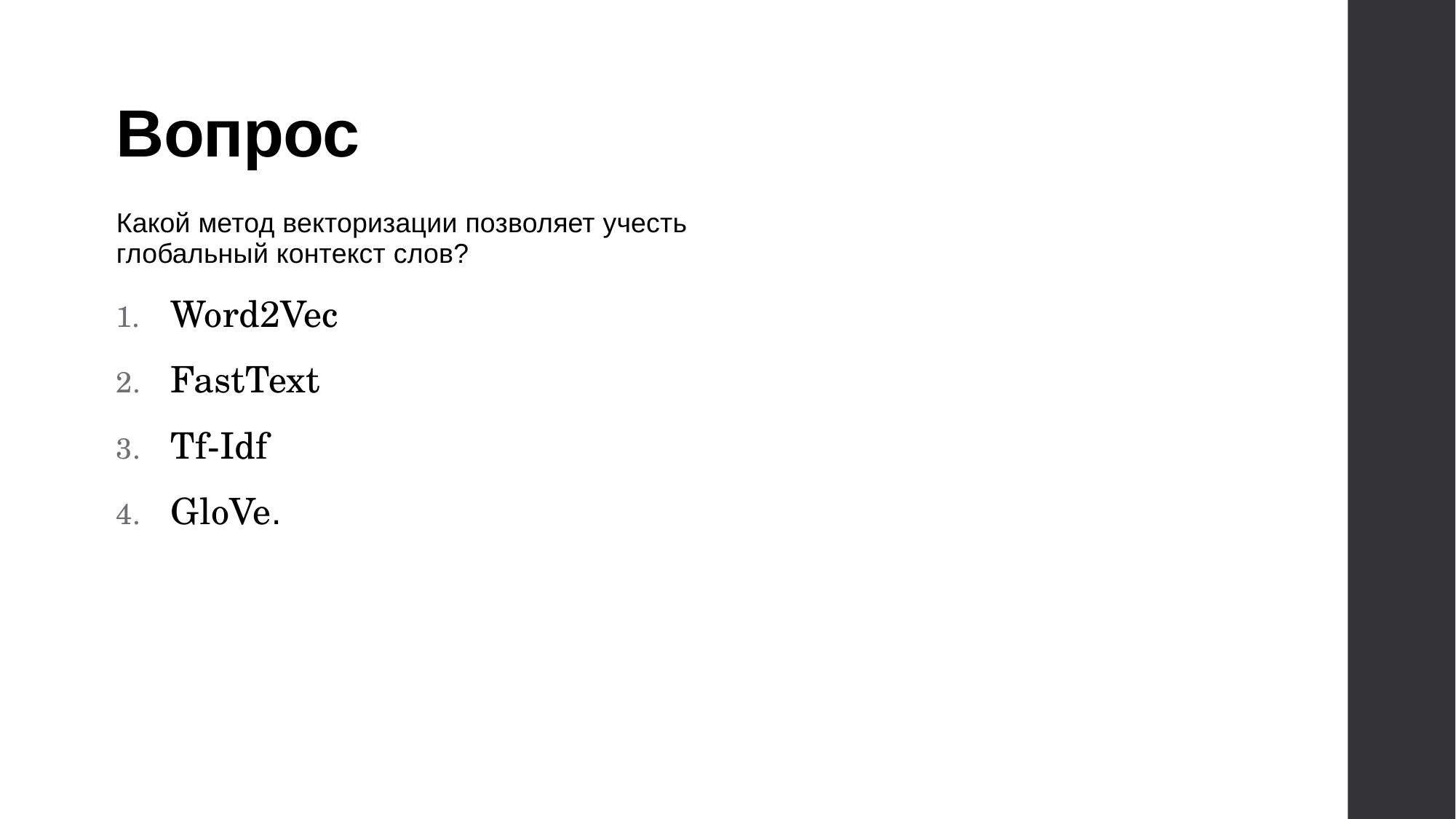

# Вопрос
Какой метод векторизации позволяет учесть глобальный контекст слов?
Word2Vec
FastText
Tf-Idf
GloVe.